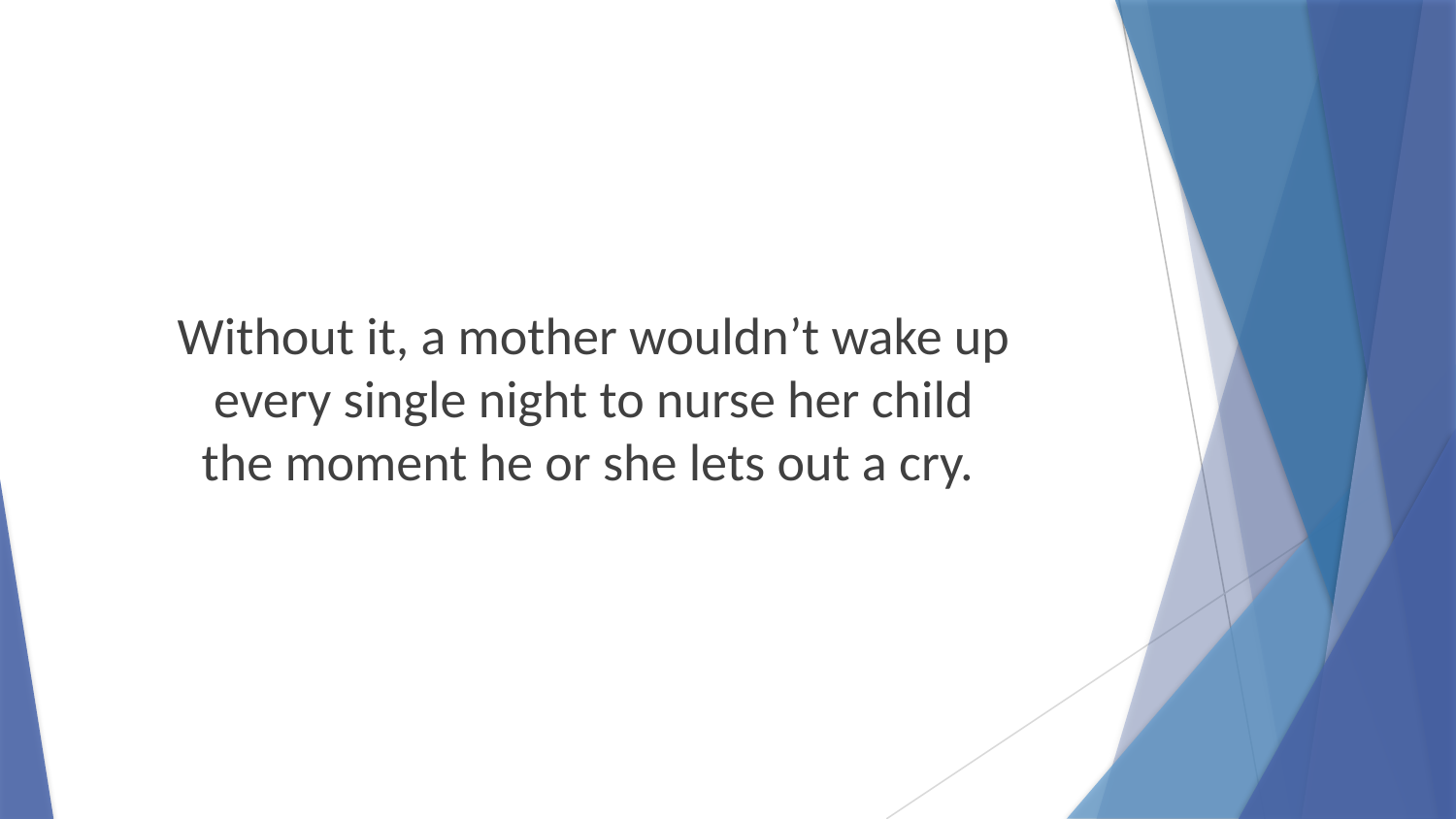

Without it, a mother wouldn’t wake up
every single night to nurse her child
the moment he or she lets out a cry.